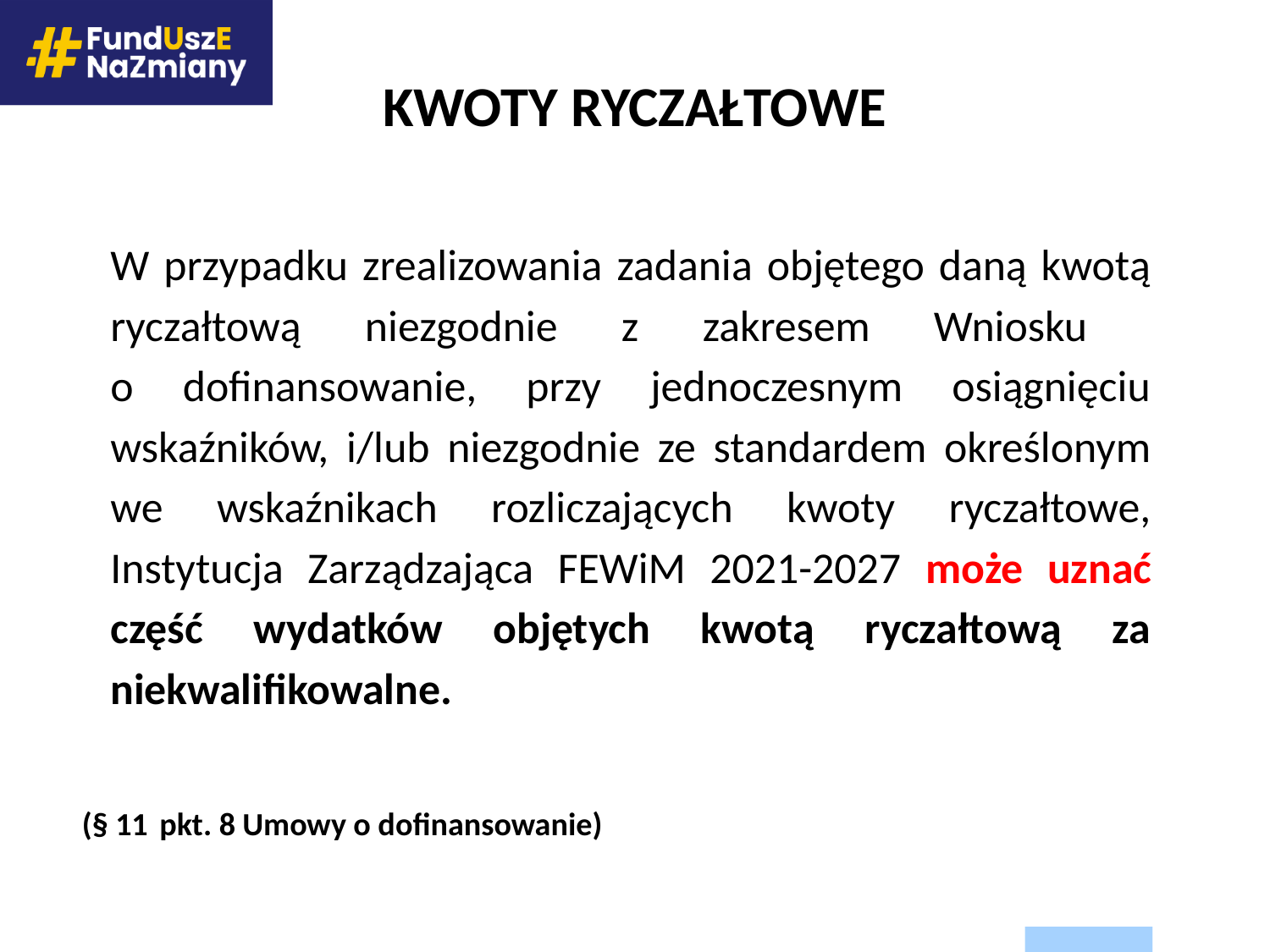

# KWOTY RYCZAŁTOWE
W przypadku zrealizowania zadania objętego daną kwotą ryczałtową niezgodnie z zakresem Wniosku
o dofinansowanie, przy jednoczesnym osiągnięciu wskaźników, i/lub niezgodnie ze standardem określonym we wskaźnikach rozliczających kwoty ryczałtowe, Instytucja Zarządzająca FEWiM 2021-2027 może uznać część wydatków objętych kwotą ryczałtową za niekwalifikowalne.

(§ 11  pkt. 8 Umowy o dofinansowanie)